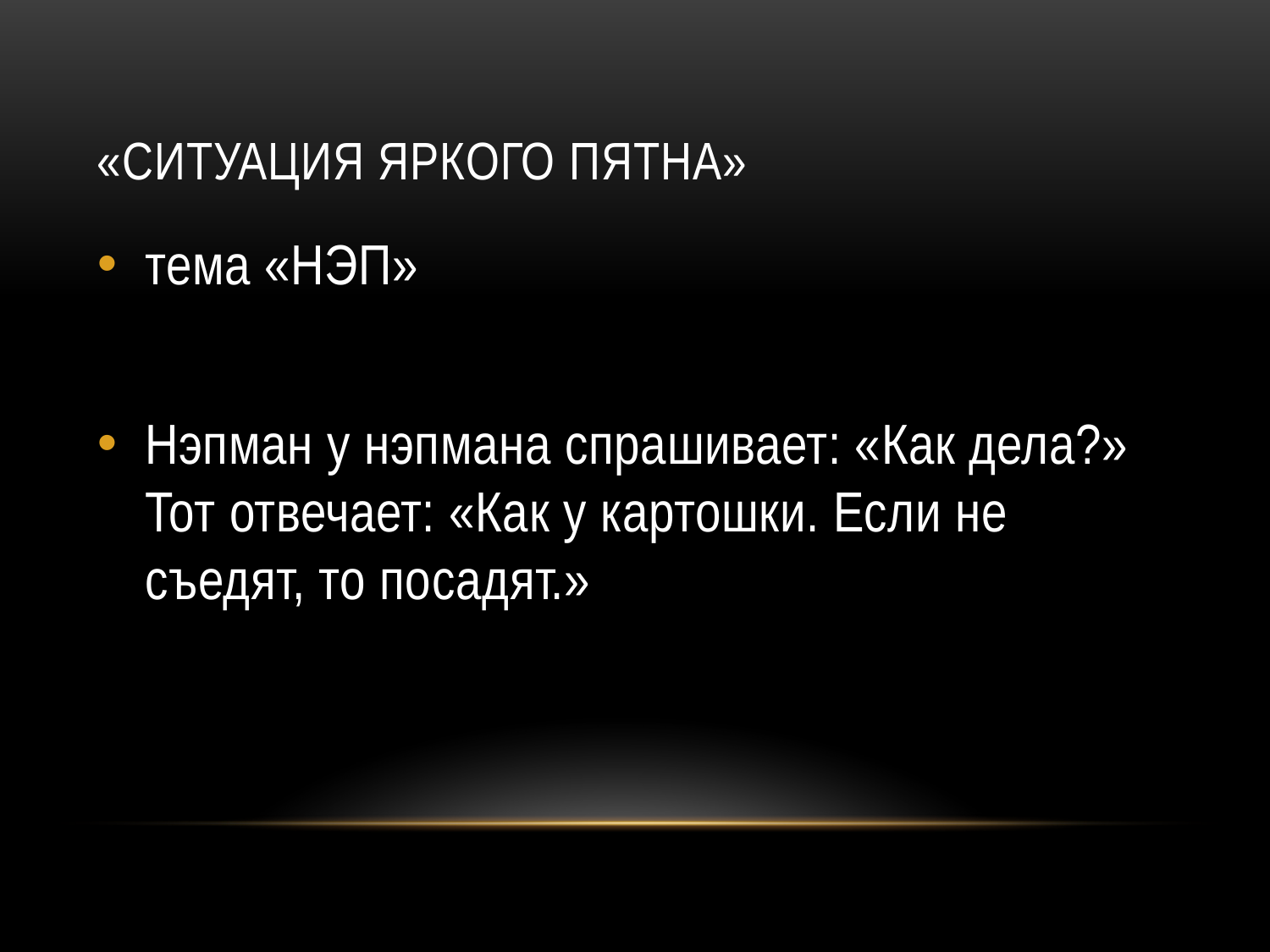

# «Ситуация яркого пятна»
тема «НЭП»

Нэпман у нэпмана спрашивает: «Как дела?» Тот отвечает: «Как у картошки. Если не съедят, то посадят.»